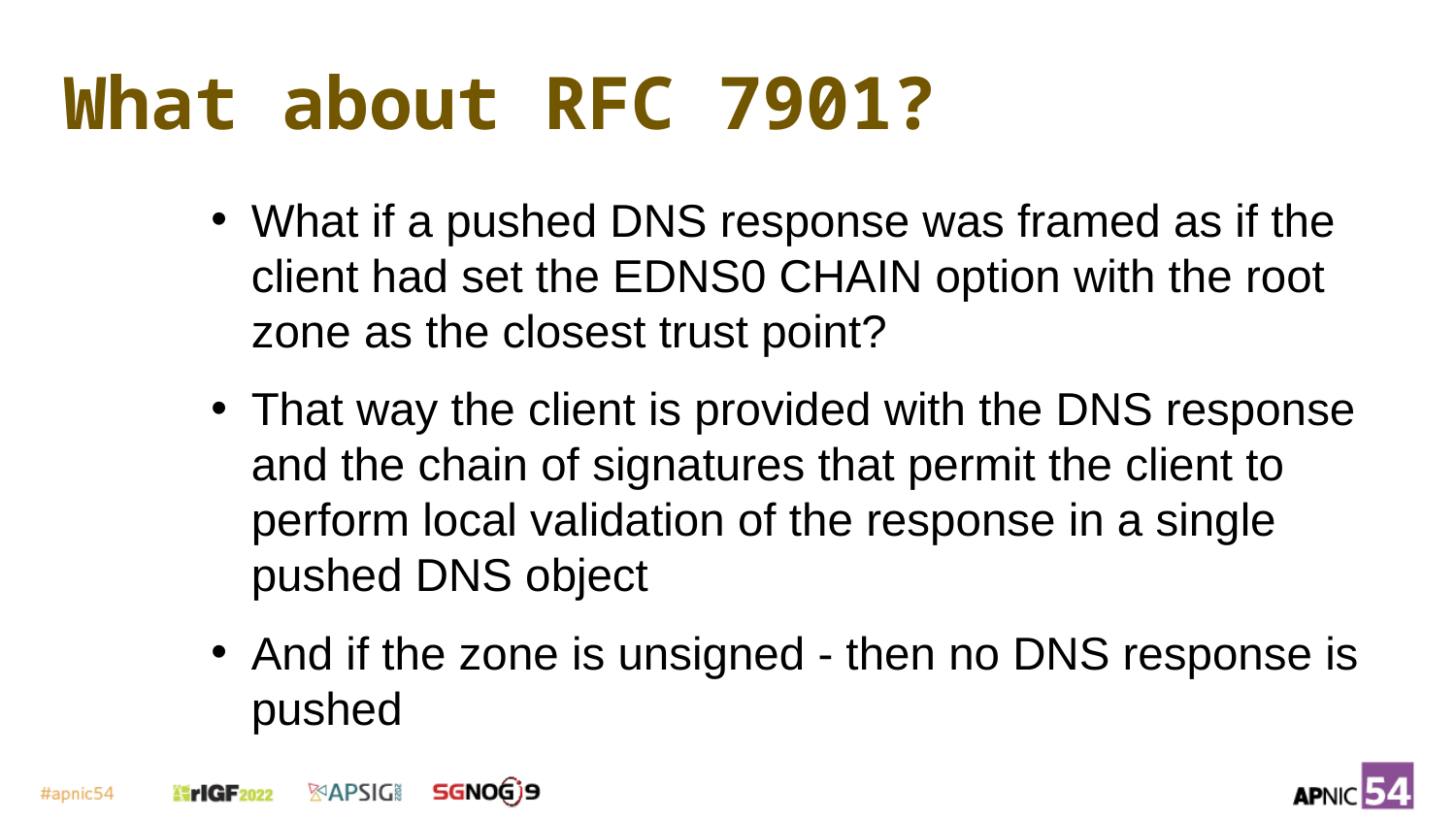

# What about RFC 7901?
What if a pushed DNS response was framed as if the client had set the EDNS0 CHAIN option with the root zone as the closest trust point?
That way the client is provided with the DNS response and the chain of signatures that permit the client to perform local validation of the response in a single pushed DNS object
And if the zone is unsigned - then no DNS response is pushed